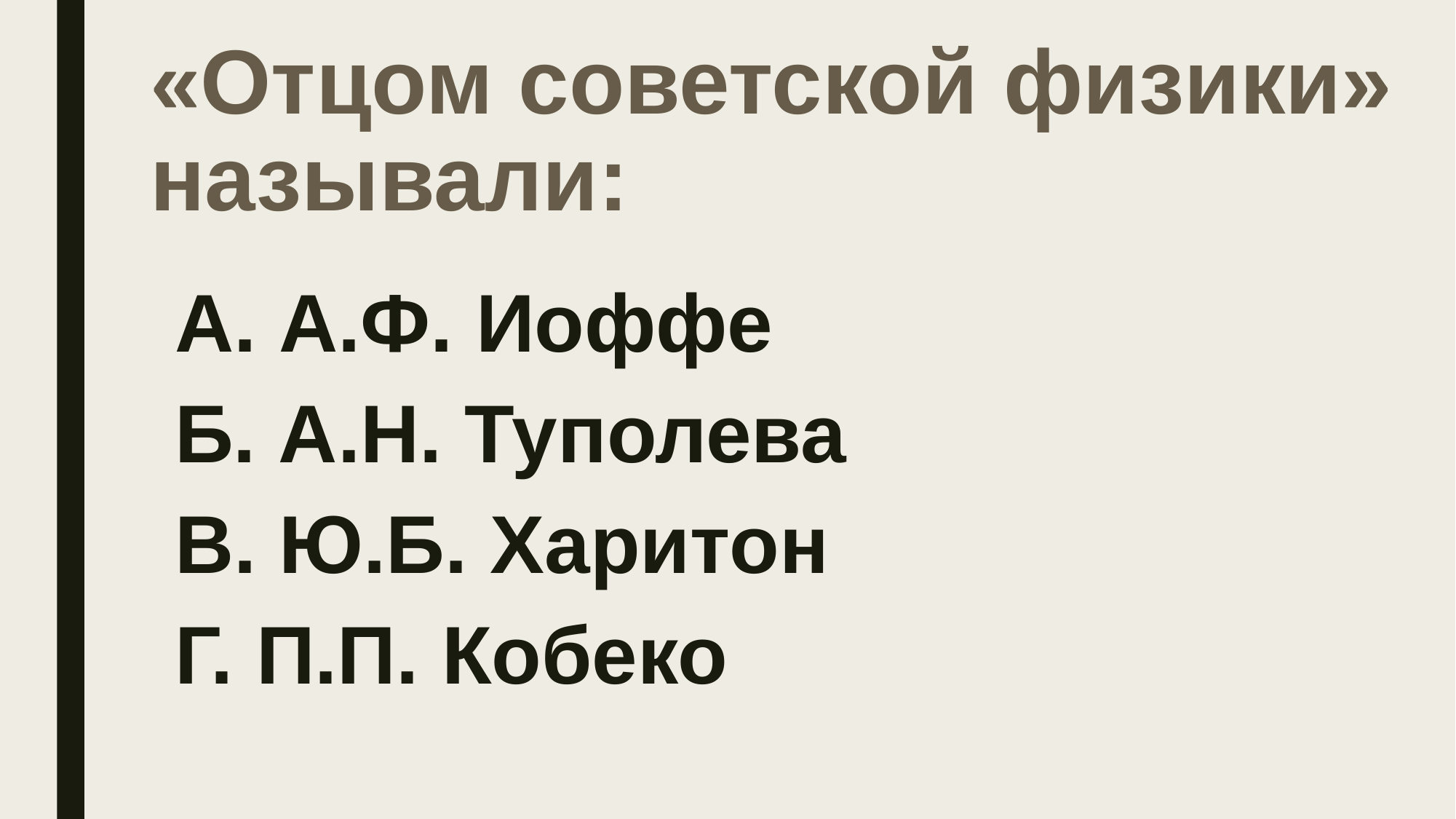

# «Отцом советской физики» называли:
А. А.Ф. Иоффе
Б. А.Н. Туполева
В. Ю.Б. Харитон
Г. П.П. Кобеко